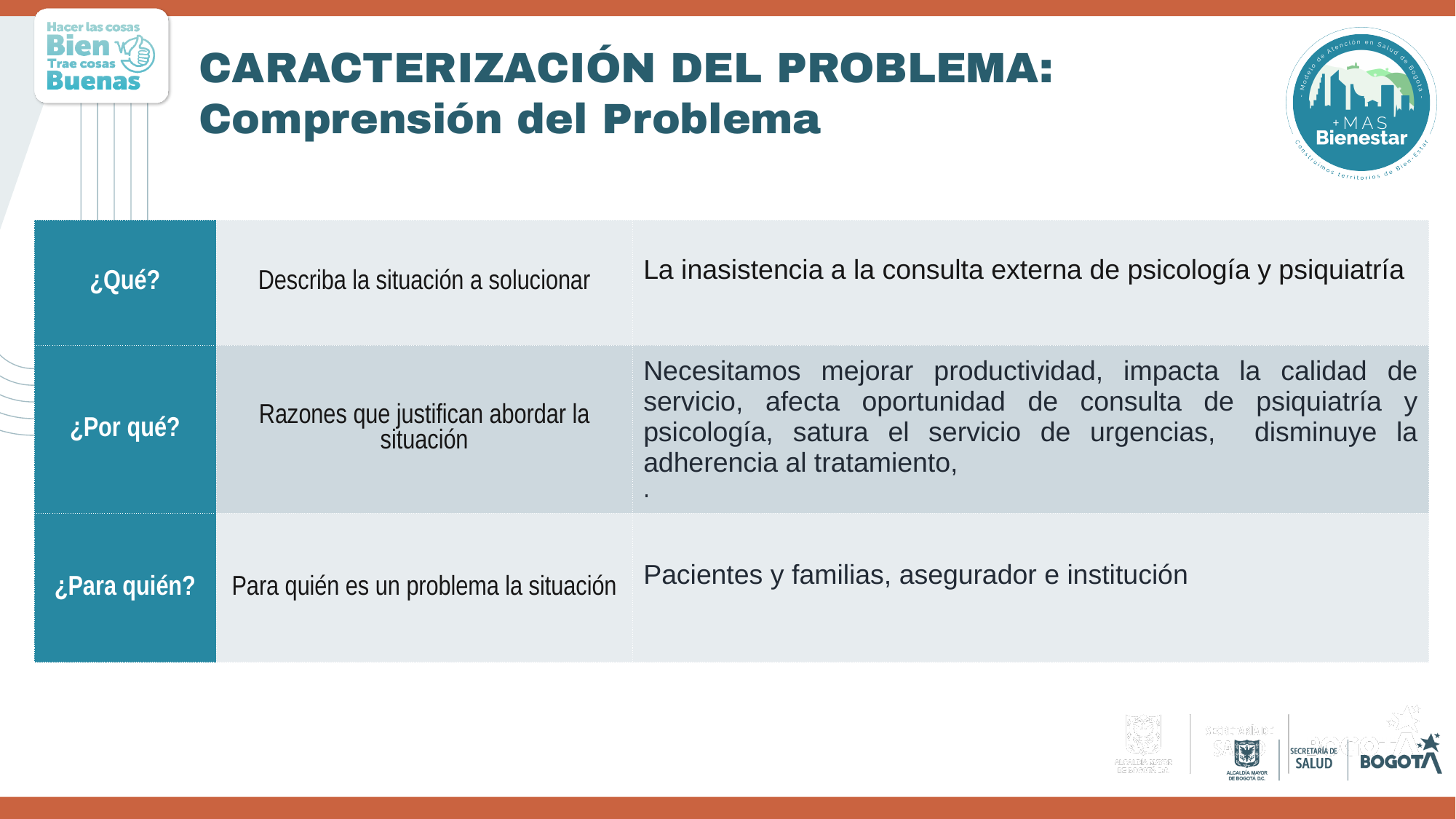

CARACTERIZACIÓN DEL PROBLEMA:
Comprensión del Problema
| ¿Qué? | Describa la situación a solucionar | La inasistencia a la consulta externa de psicología y psiquiatría |
| --- | --- | --- |
| ¿Por qué? | Razones que justifican abordar la situación | Necesitamos mejorar productividad, impacta la calidad de servicio, afecta oportunidad de consulta de psiquiatría y psicología, satura el servicio de urgencias, disminuye la adherencia al tratamiento, . |
| ¿Para quién? | Para quién es un problema la situación | Pacientes y familias, asegurador e institución |